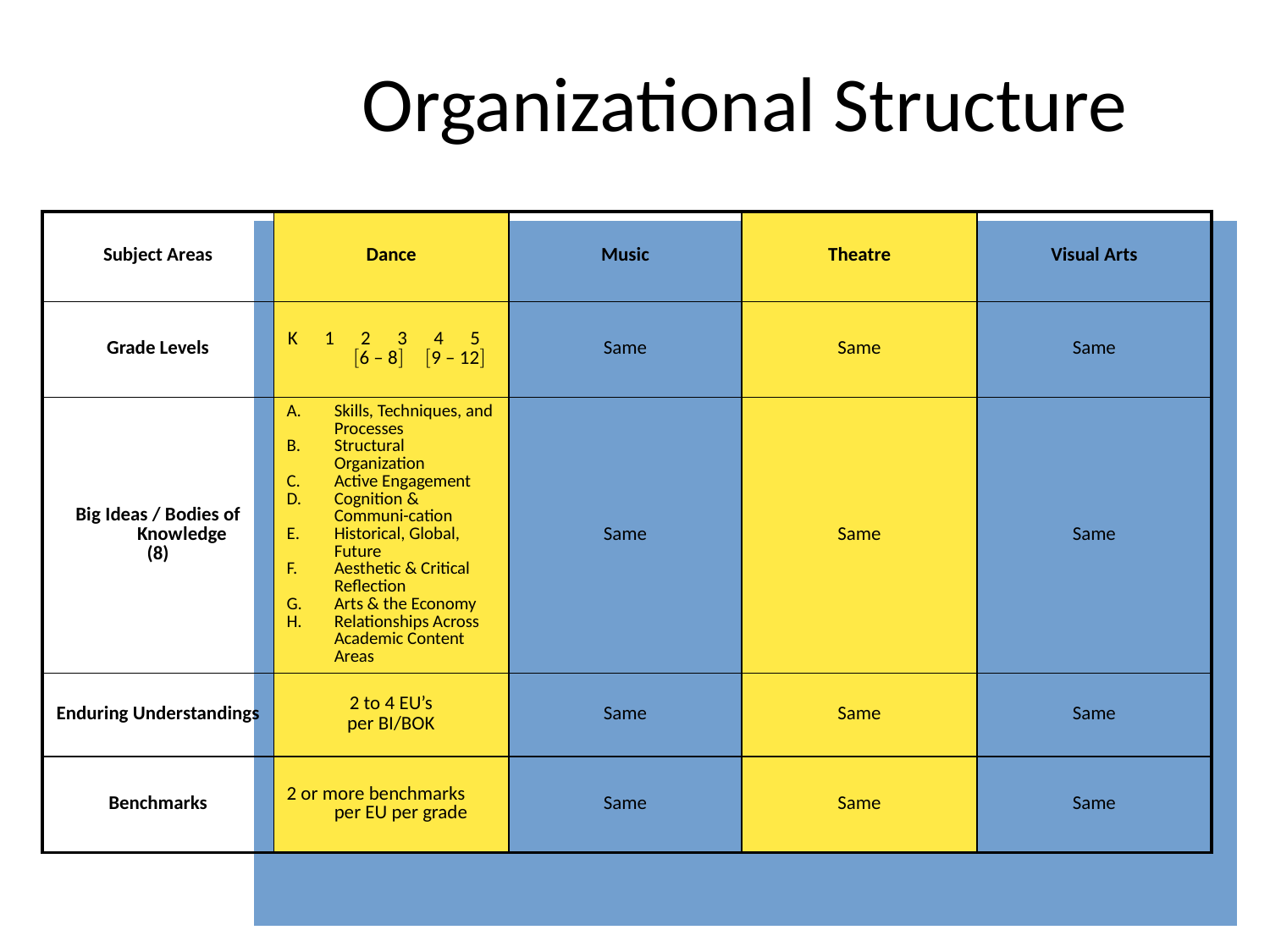

# Organizational Structure
| Subject Areas | Dance | Music | Theatre | Visual Arts |
| --- | --- | --- | --- | --- |
| Grade Levels | K 1 2 3 4 5 [6 – 8] [9 – 12] | Same | Same | Same |
| Big Ideas / Bodies of Knowledge (8) | Skills, Techniques, and Processes Structural Organization Active Engagement Cognition & Communi-cation Historical, Global, Future Aesthetic & Critical Reflection Arts & the Economy Relationships Across Academic Content Areas | Same | Same | Same |
| Enduring Understandings | 2 to 4 EU’s per BI/BOK | Same | Same | Same |
| Benchmarks | 2 or more benchmarks per EU per grade | Same | Same | Same |